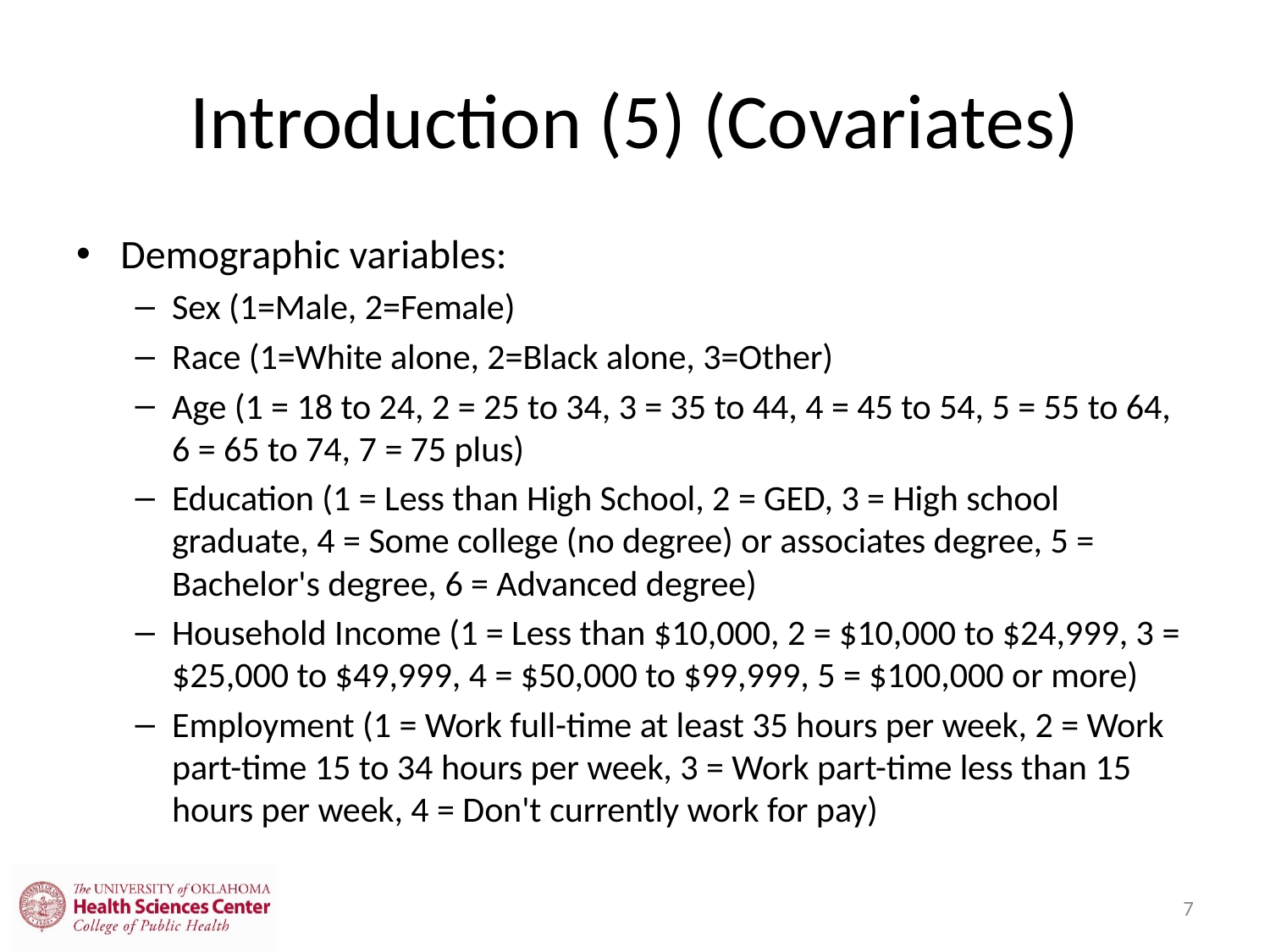

# Introduction (5) (Covariates)
Demographic variables:
Sex (1=Male, 2=Female)
Race (1=White alone, 2=Black alone, 3=Other)
Age (1 = 18 to 24, 2 = 25 to 34, 3 = 35 to 44, 4 = 45 to 54, 5 = 55 to 64, 6 = 65 to 74, 7 = 75 plus)
Education (1 = Less than High School, 2 = GED, 3 = High school graduate, 4 = Some college (no degree) or associates degree, 5 = Bachelor's degree, 6 = Advanced degree)
Household Income (1 = Less than $10,000, 2 = $10,000 to $24,999, 3 = $25,000 to $49,999, 4 = $50,000 to $99,999, 5 = $100,000 or more)
Employment (1 = Work full-time at least 35 hours per week, 2 = Work part-time 15 to 34 hours per week, 3 = Work part-time less than 15 hours per week, 4 = Don't currently work for pay)
7